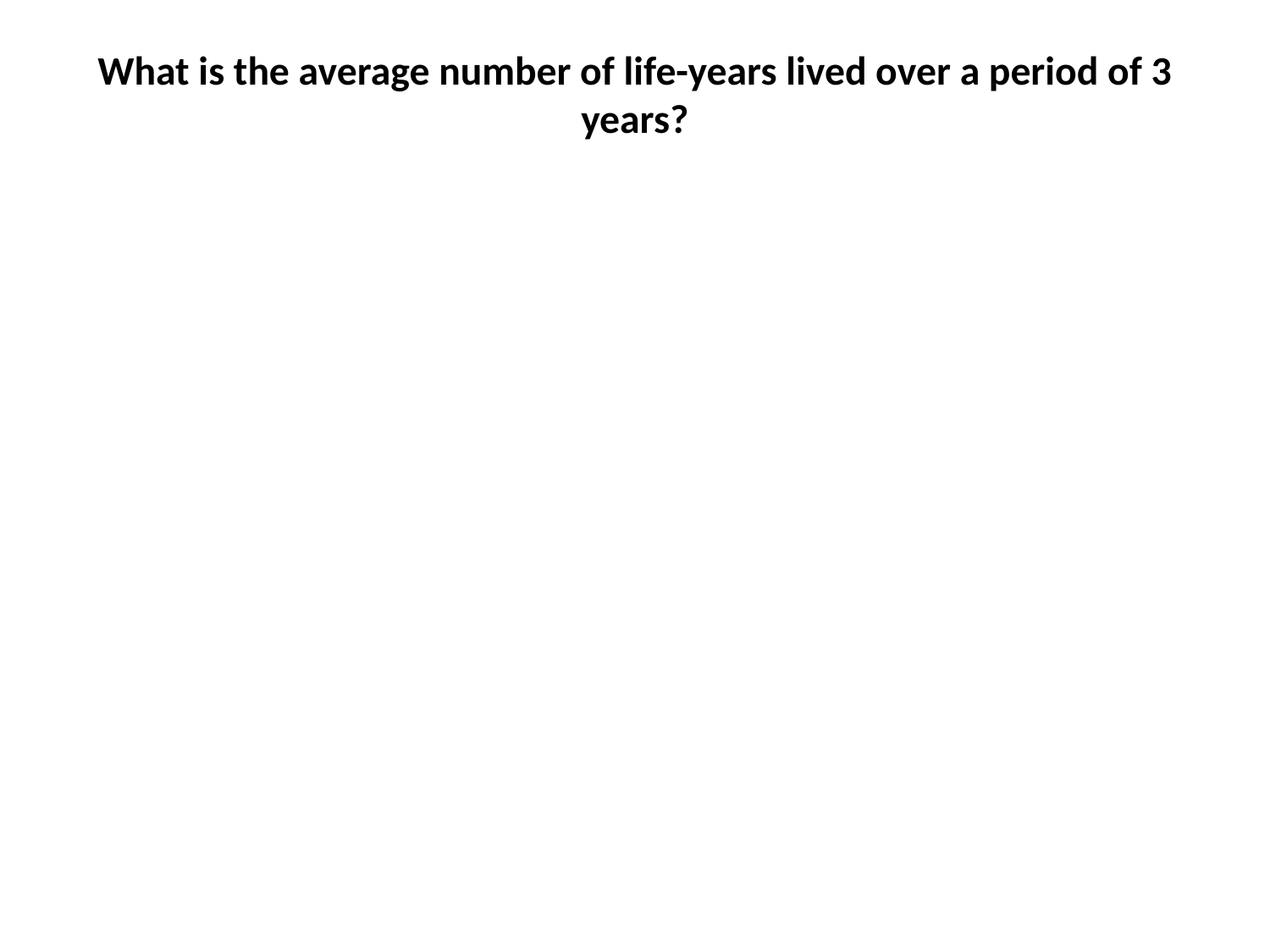

# What is the average number of life-years lived over a period of 3 years?